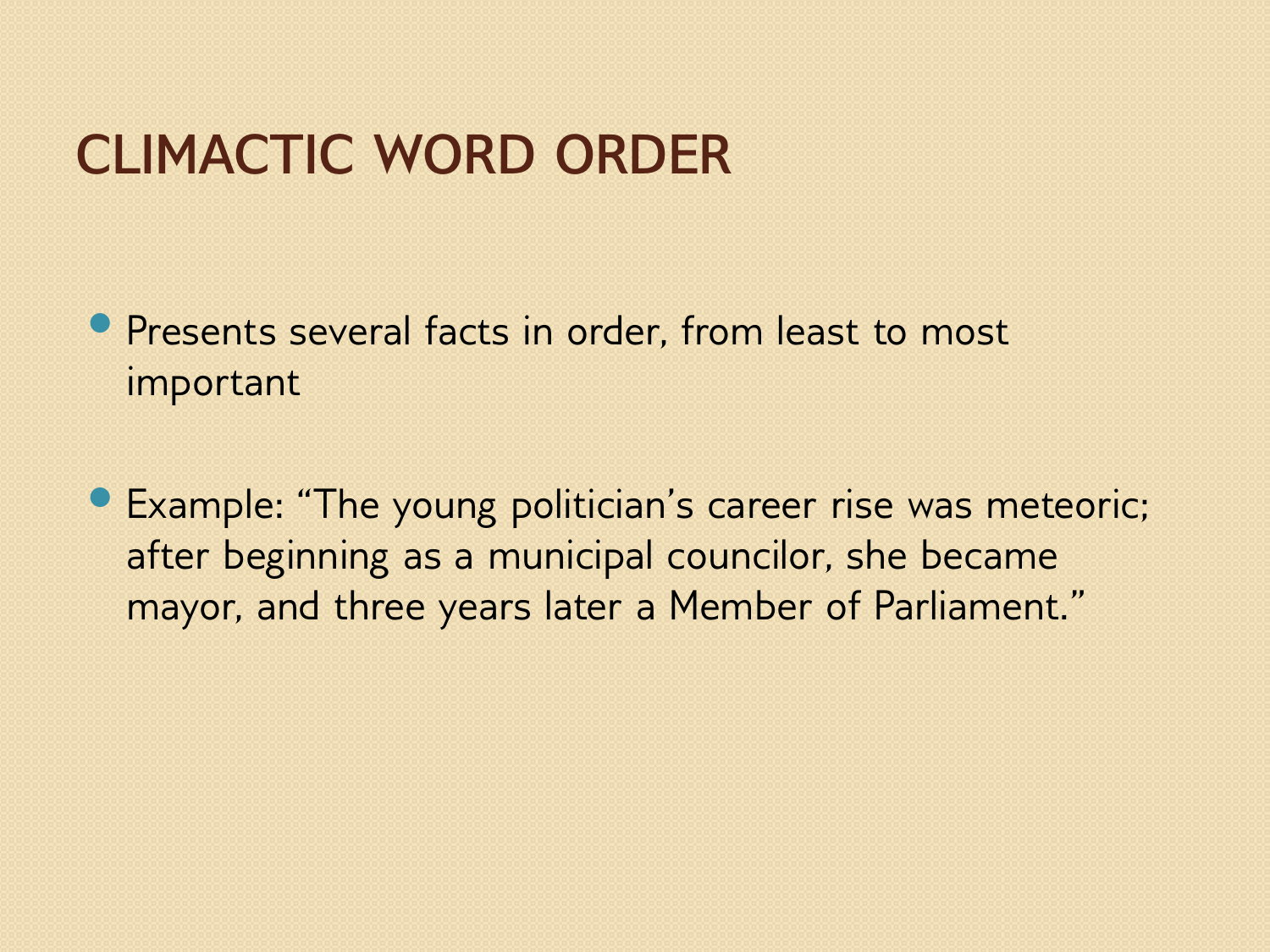

# Climactic Word Order

Presents several facts in order, from least to most important

Example: “The young politician’s career rise was meteoric; after beginning as a municipal councilor, she became mayor, and three years later a Member of Parliament.”